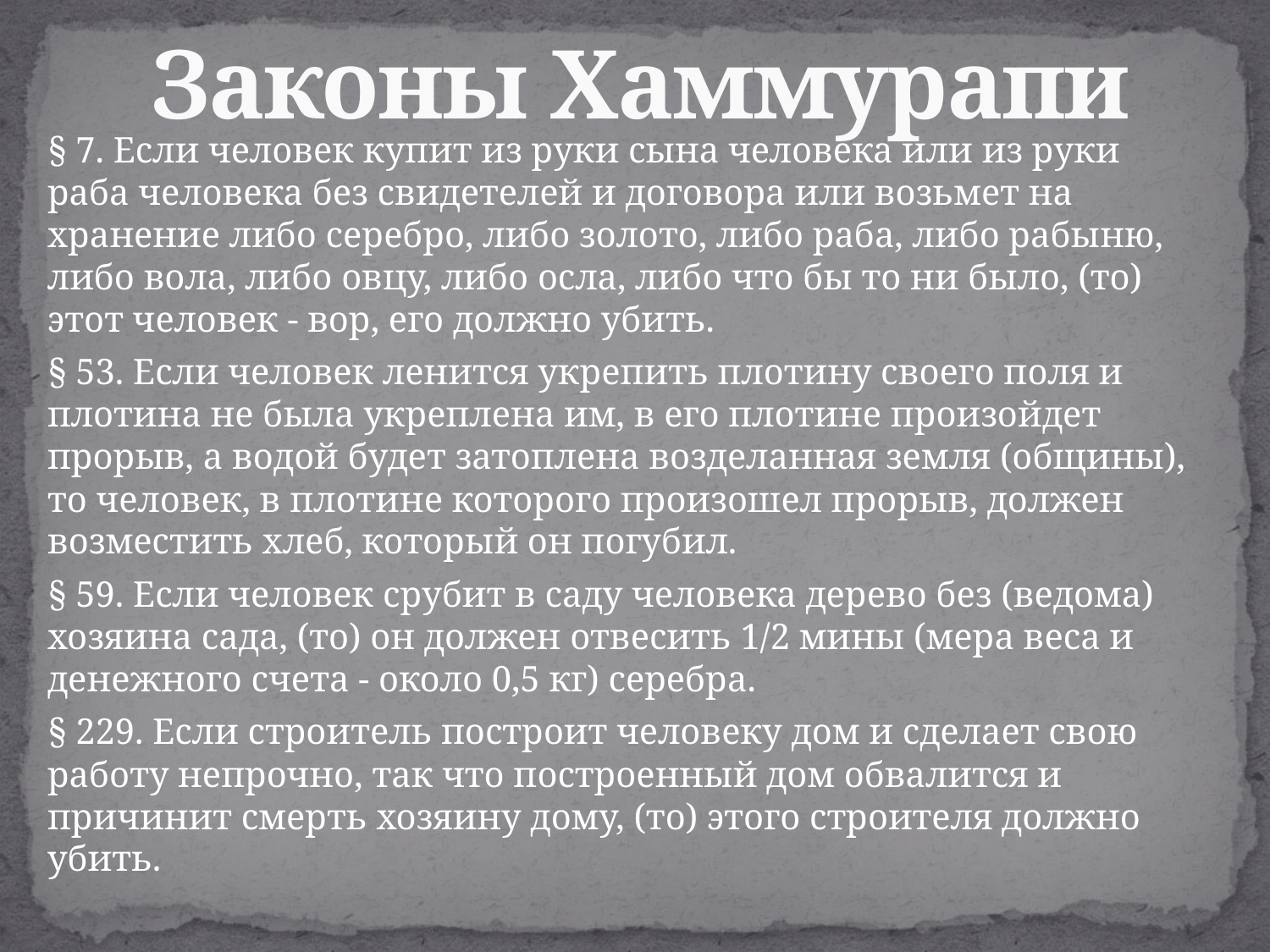

# Законы Хаммурапи

§ 7. Если человек купит из руки сына человека или из руки раба человека без свидетелей и договора или возьмет на хранение либо серебро, либо золото, либо раба, либо рабыню, либо вола, либо овцу, либо осла, либо что бы то ни было, (то) этот человек - вор, его должно убить.
§ 53. Если человек ленится укрепить плотину своего поля и плотина не была укреплена им, в его плотине произой­дет прорыв, а водой будет затоплена возделанная земля (общины), то человек, в плотине которого произошел прорыв, должен возместить хлеб, который он погубил.
§ 59. Если человек срубит в саду человека дерево без (ведома) хо­зяина сада, (то) он должен отвесить 1/2 мины (мера веса и денежного счета - около 0,5 кг) серебра.
§ 229. Если строитель построит человеку дом и сделает свою рабо­ту непрочно, так что построенный дом обвалится и причинит смерть хозяину дому, (то) этого строителя должно убить.